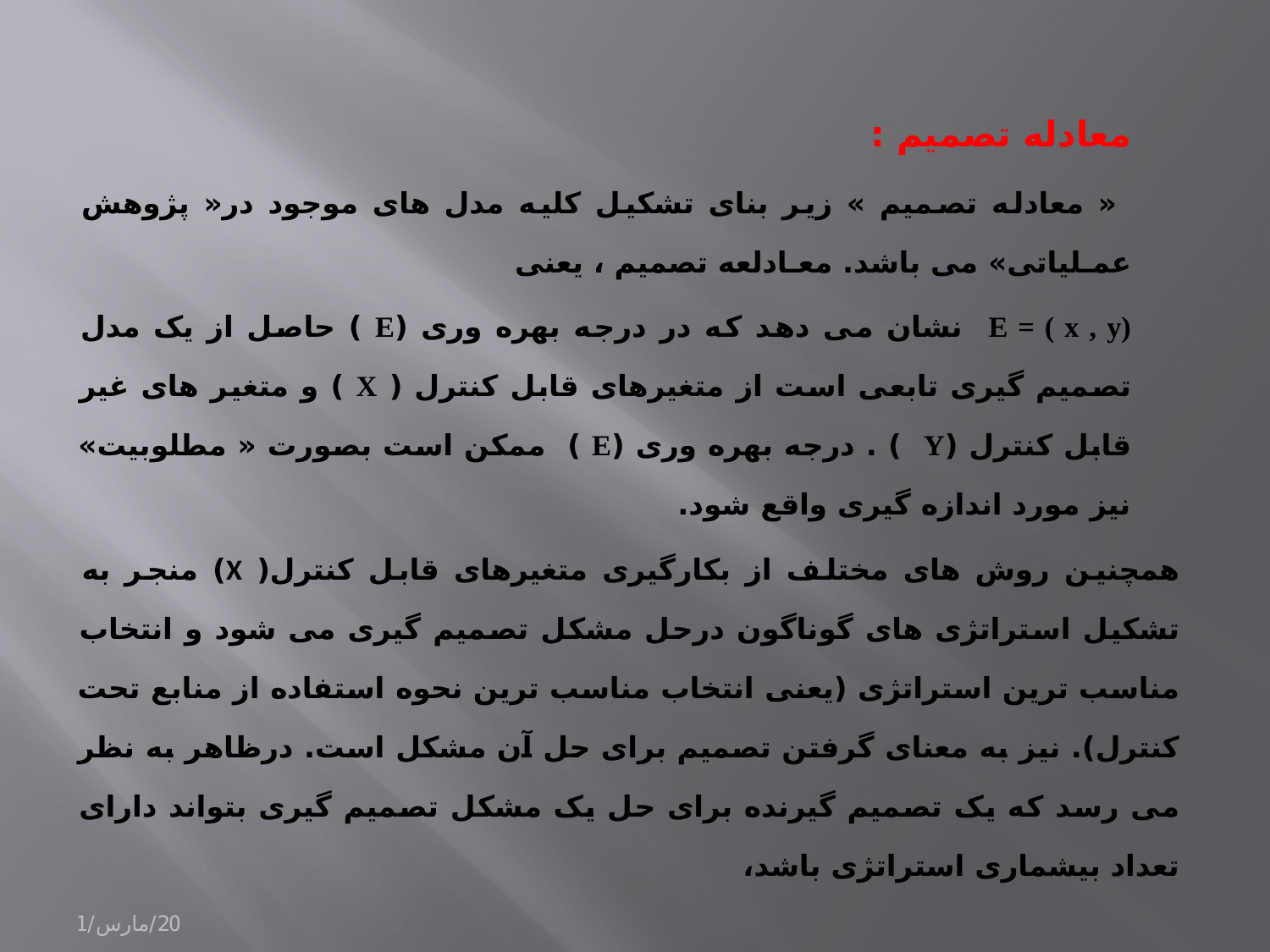

معادله تصمیم :
 « معادله تصمیم » زیر بنای تشکیل کلیه مدل های موجود در« پژوهش عمـلیاتی» می باشد. معـادلعه تصمیم ، یعنی
E = ( x , y)  نشان می دهد که در درجه بهره وری (E ) حاصل از یک مدل تصمیم گیری تابعی است از متغیرهای قابل کنترل ( X ) و متغیر های غیر قابل کنترل (Y  ) . درجه بهره وری (E )  ممکن است بصورت « مطلوبیت» نیز مورد اندازه گیری واقع شود.
همچنین روش های مختلف از بکارگیری متغیرهای قابل کنترل( X) منجر به تشکیل استراتژی های گوناگون درحل مشکل تصمیم گیری می شود و انتخاب مناسب ترین استراتژی (یعنی انتخاب مناسب ترین نحوه استفاده از منابع تحت کنترل). نیز به معنای گرفتن تصمیم برای حل آن مشکل است. درظاهر به نظر می رسد که یک تصمیم گیرنده برای حل یک مشکل تصمیم گیری بتواند دارای تعداد بیشماری استراتژی باشد،
20/مارس/1